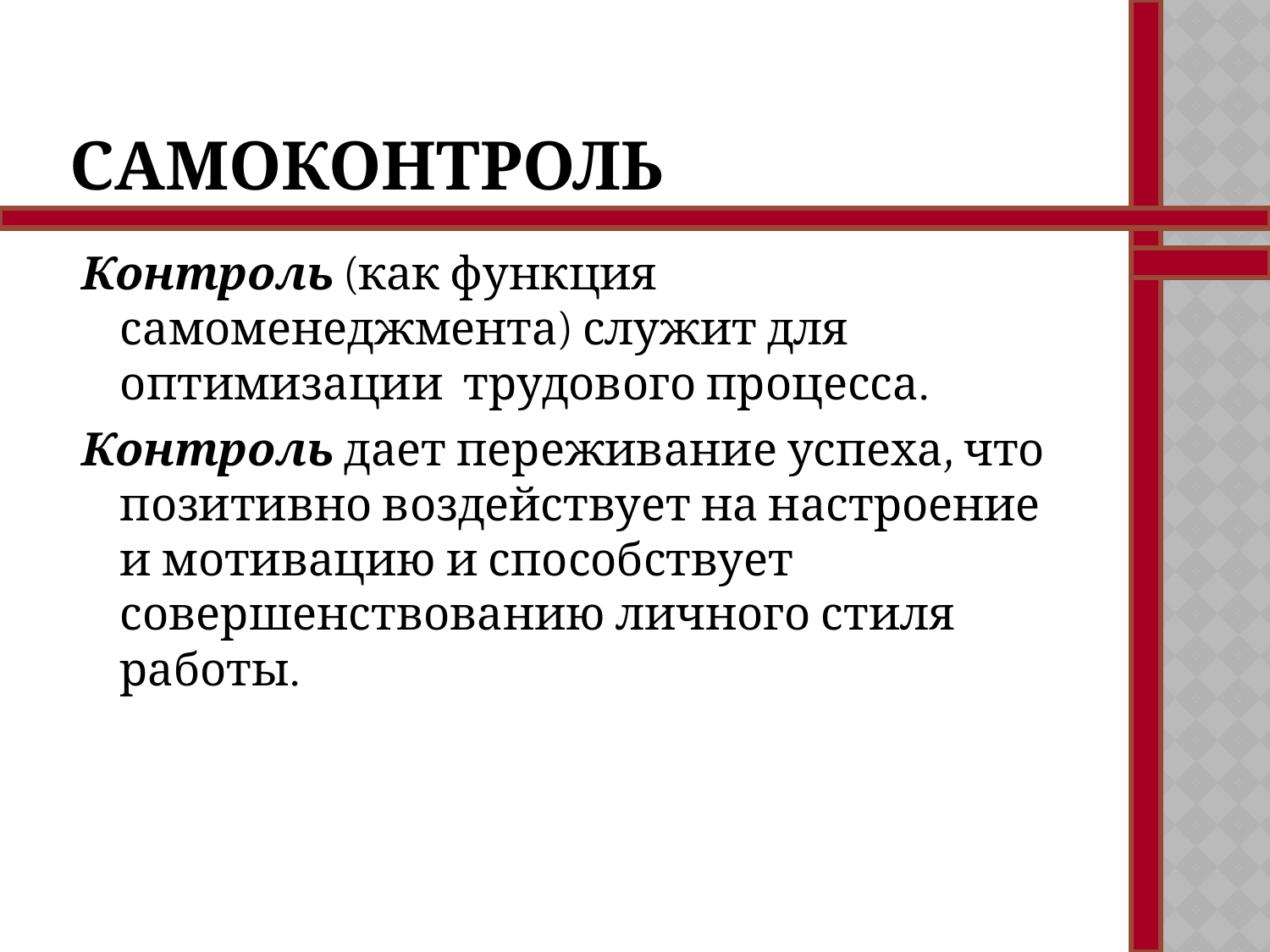

# Самоконтроль
Контроль (как функция самоменеджмента) служит для оптимизации  трудового процесса.
Контроль дает переживание успеха, что позитивно воздействует на настроение и мотивацию и способствует совершенствованию личного стиля работы.